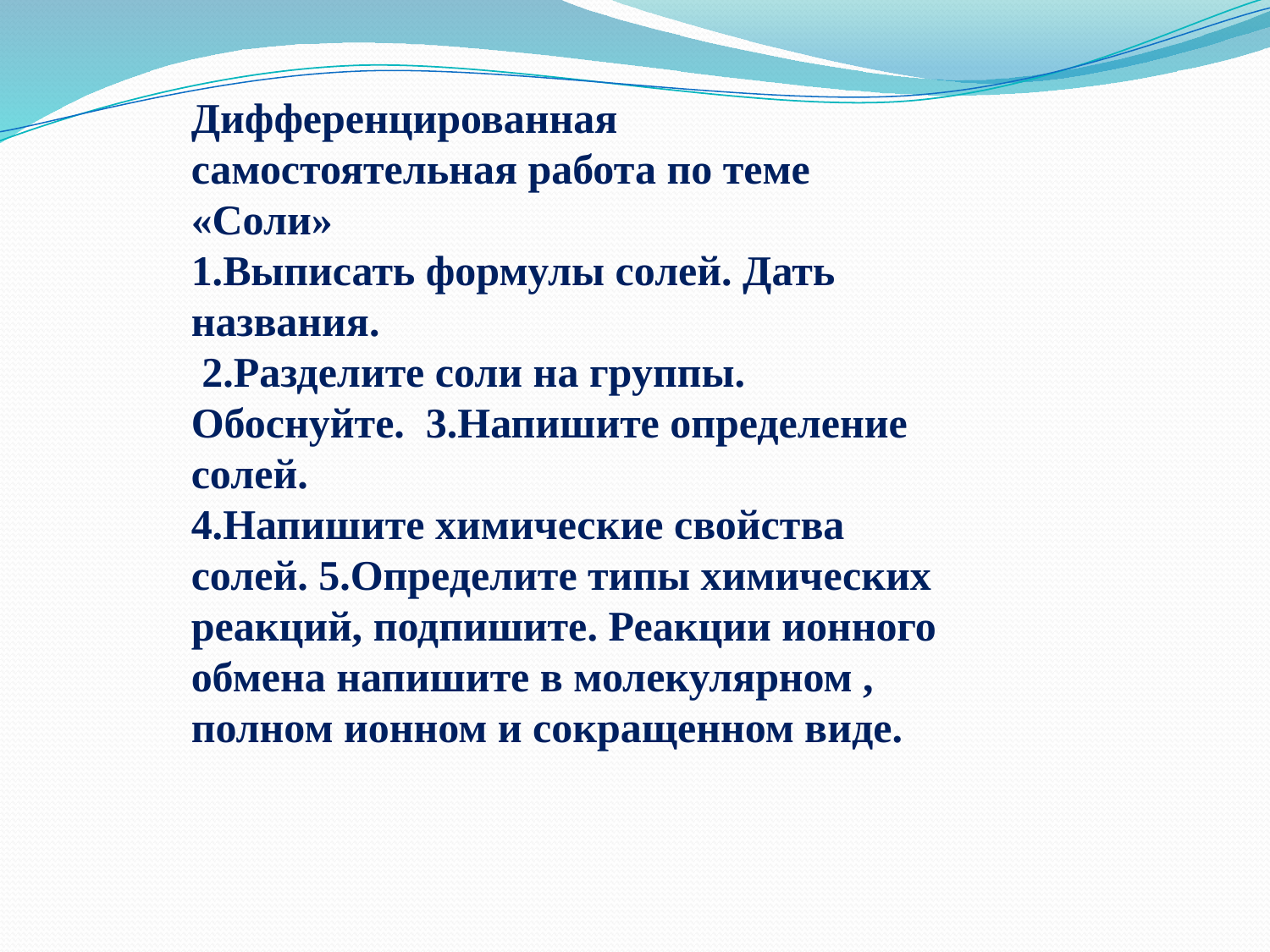

Дифференцированная самостоятельная работа по теме «Соли»
1.Выписать формулы солей. Дать названия.
 2.Разделите соли на группы. Обоснуйте.  3.Напишите определение солей.
4.Напишите химические свойства солей. 5.Определите типы химических реакций, подпишите. Реакции ионного обмена напишите в молекулярном , полном ионном и сокращенном виде.